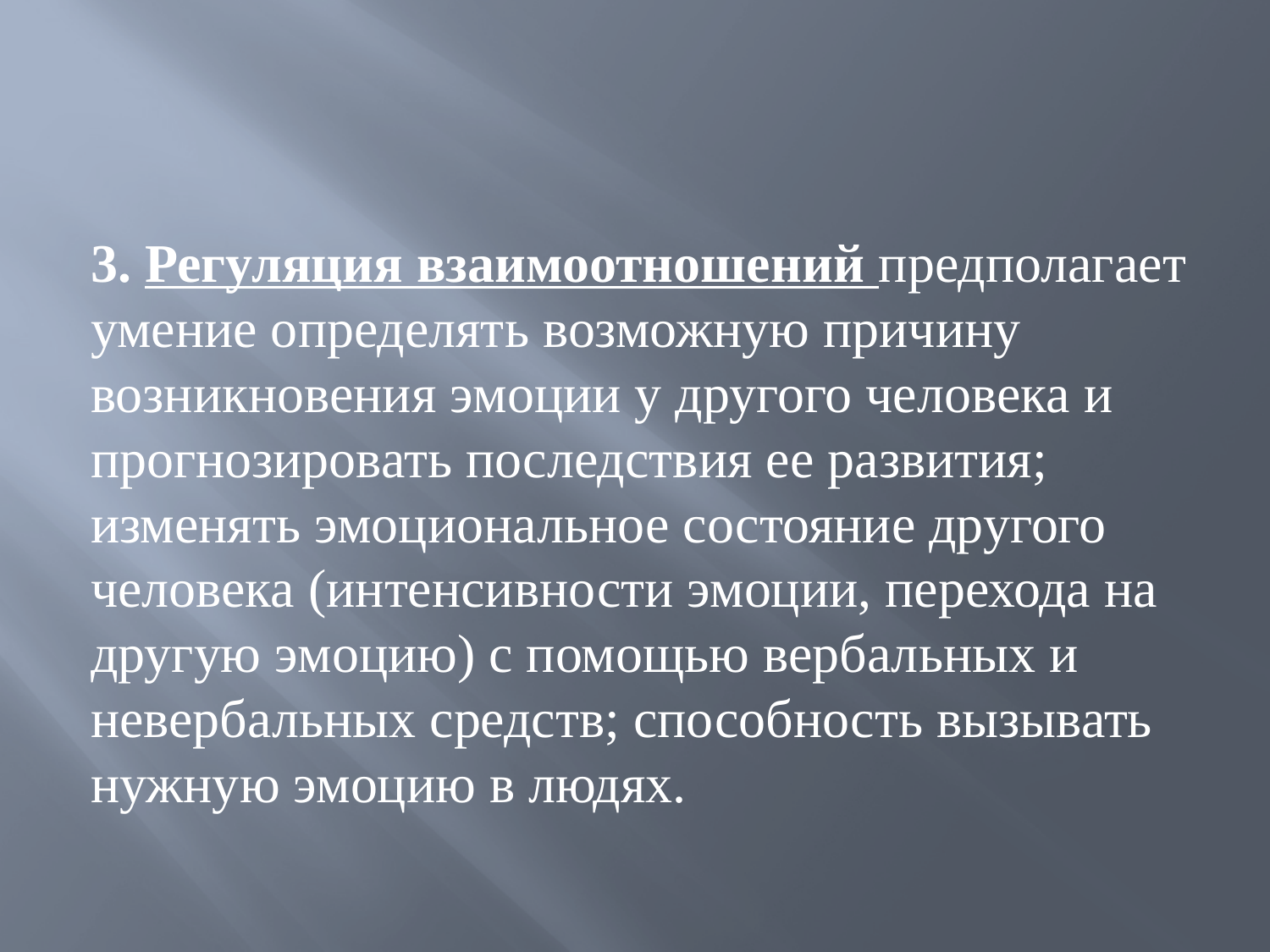

#
3. Регуляция взаимоотношений предполагает умение определять возможную причину возникновения эмоции у другого человека и прогнозировать последствия ее развития; изменять эмоциональное состояние другого человека (интенсивности эмоции, перехода на другую эмоцию) с помощью вербальных и невербальных средств; способность вызывать нужную эмоцию в людях.